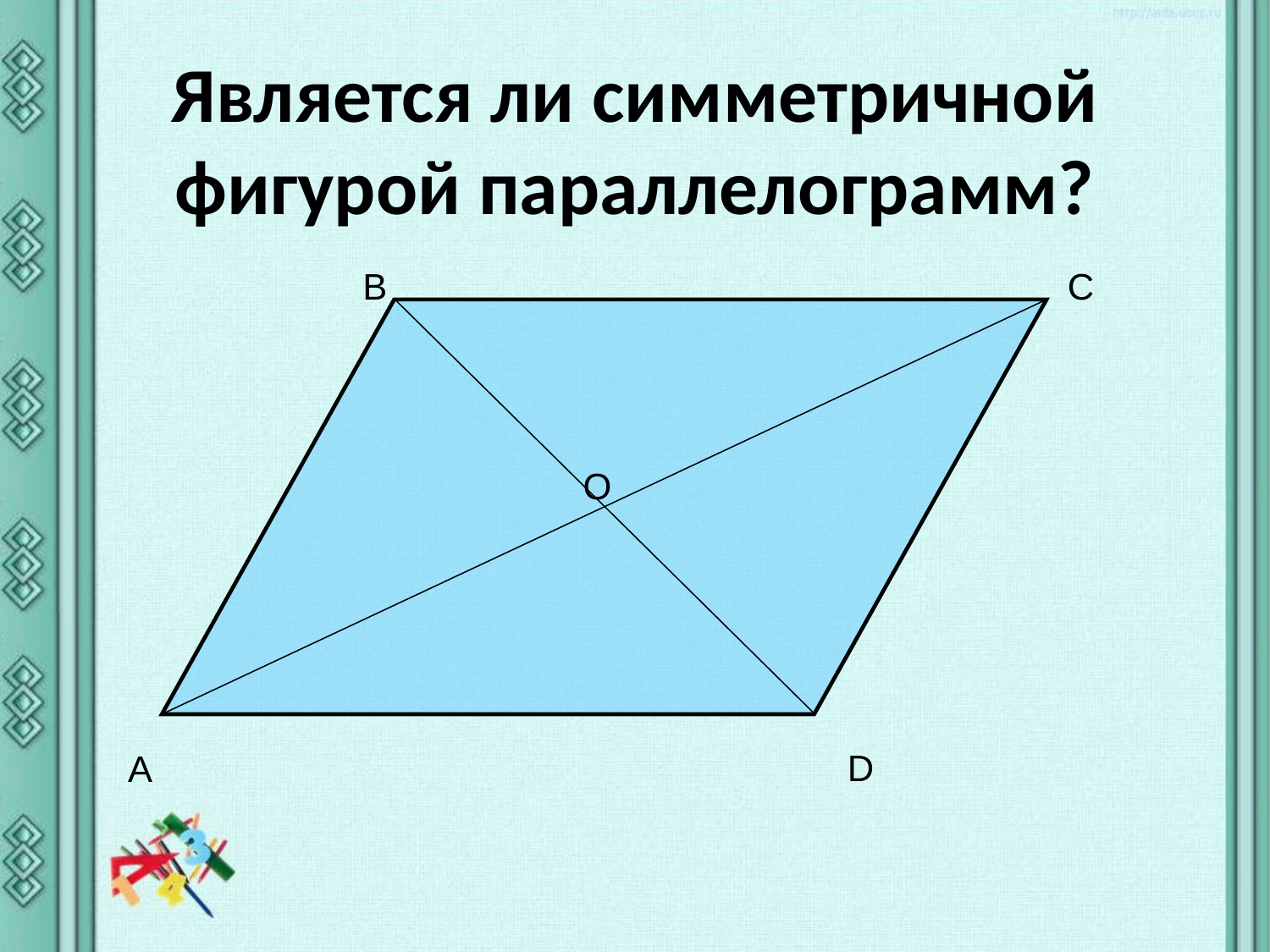

Является ли симметричной фигурой параллелограмм?
B
C

O
D
A